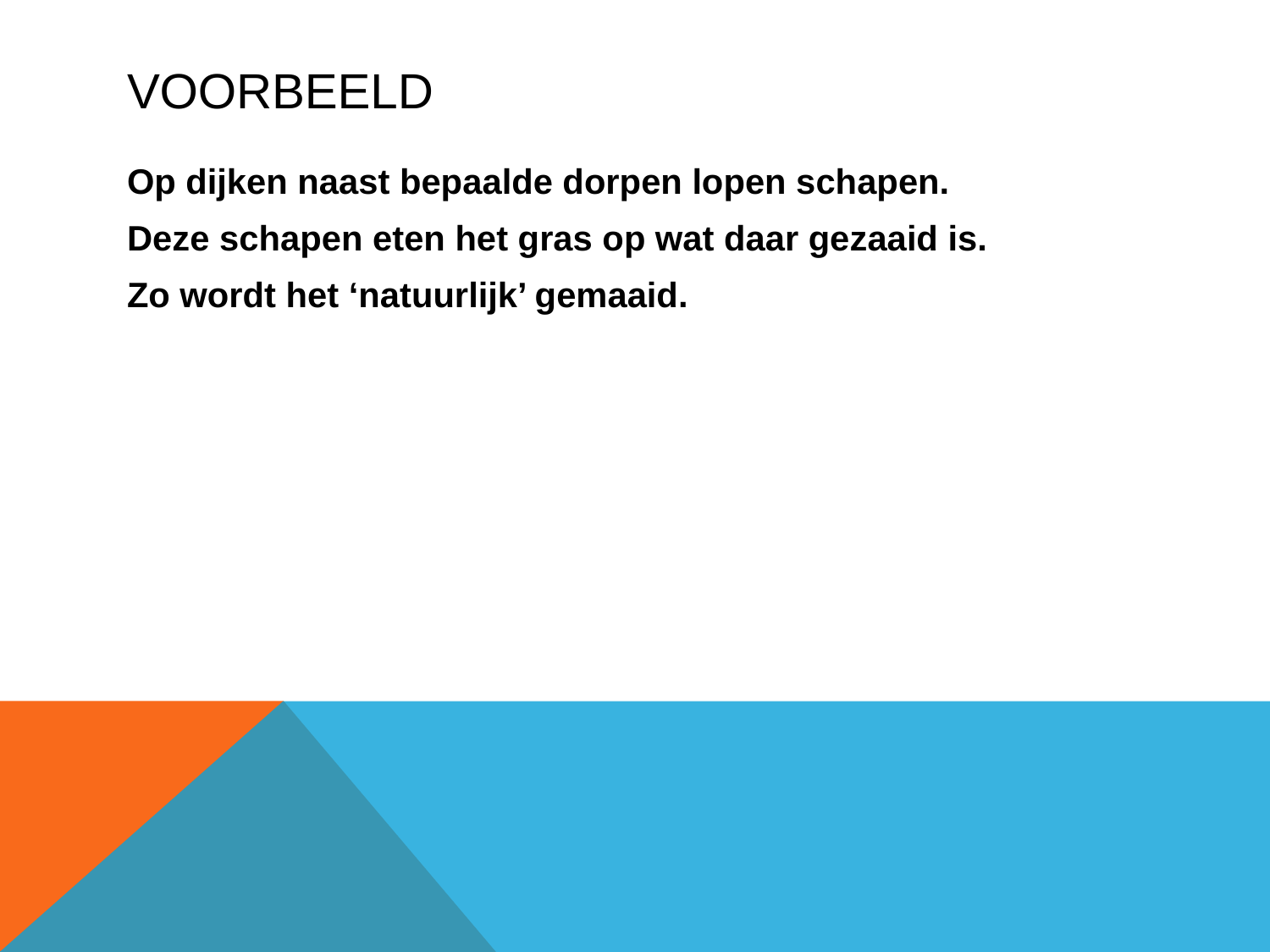

# Voorbeeld
Op dijken naast bepaalde dorpen lopen schapen.
Deze schapen eten het gras op wat daar gezaaid is.
Zo wordt het ‘natuurlijk’ gemaaid.